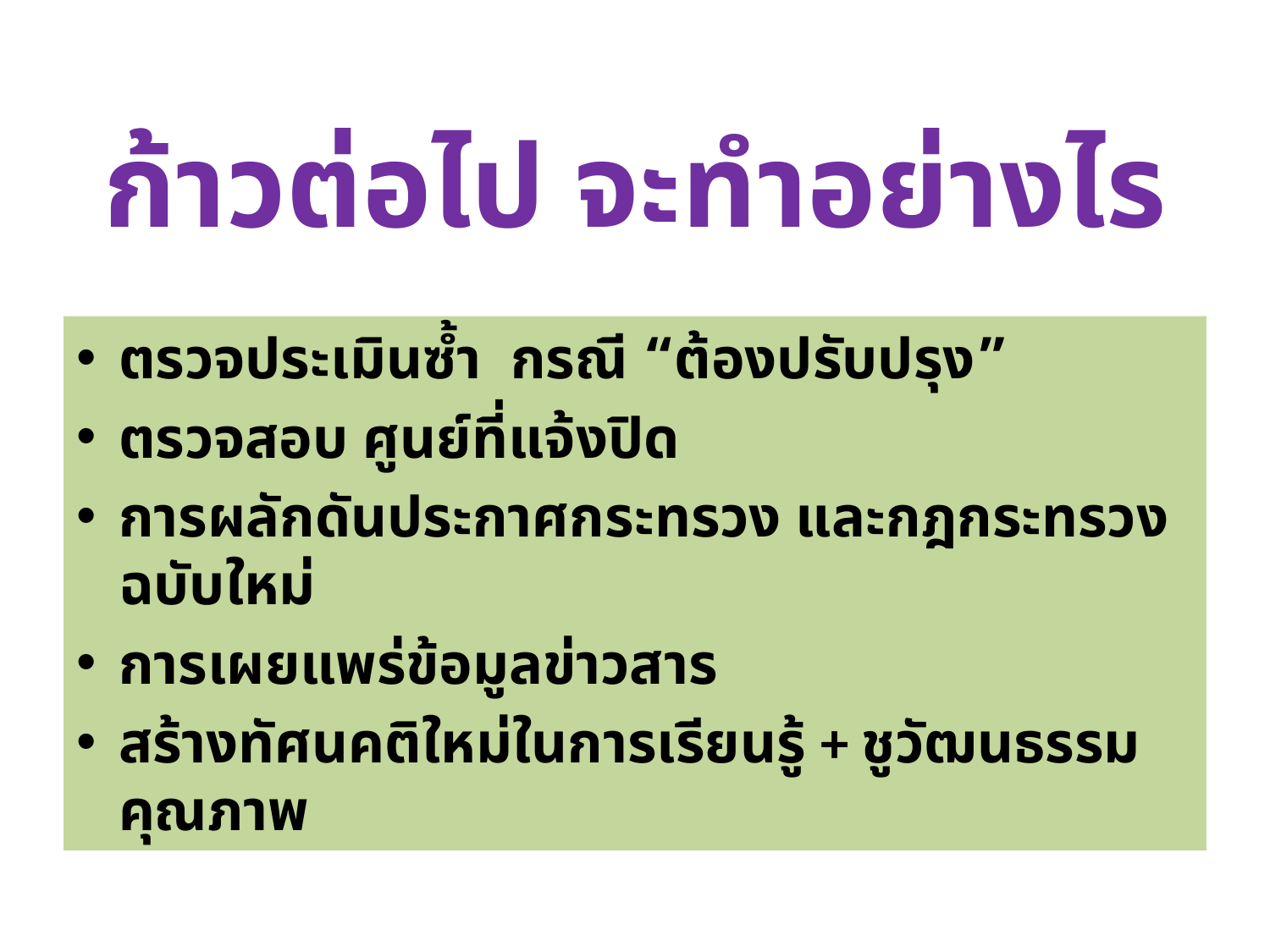

# ก้าวต่อไป จะทำอย่างไร
ตรวจประเมินซ้ำ  กรณี “ต้องปรับปรุง”
ตรวจสอบ ศูนย์ที่แจ้งปิด
การผลักดันประกาศกระทรวง และกฎกระทรวงฉบับใหม่
การเผยแพร่ข้อมูลข่าวสาร
สร้างทัศนคติใหม่ในการเรียนรู้ + ชูวัฒนธรรมคุณภาพ